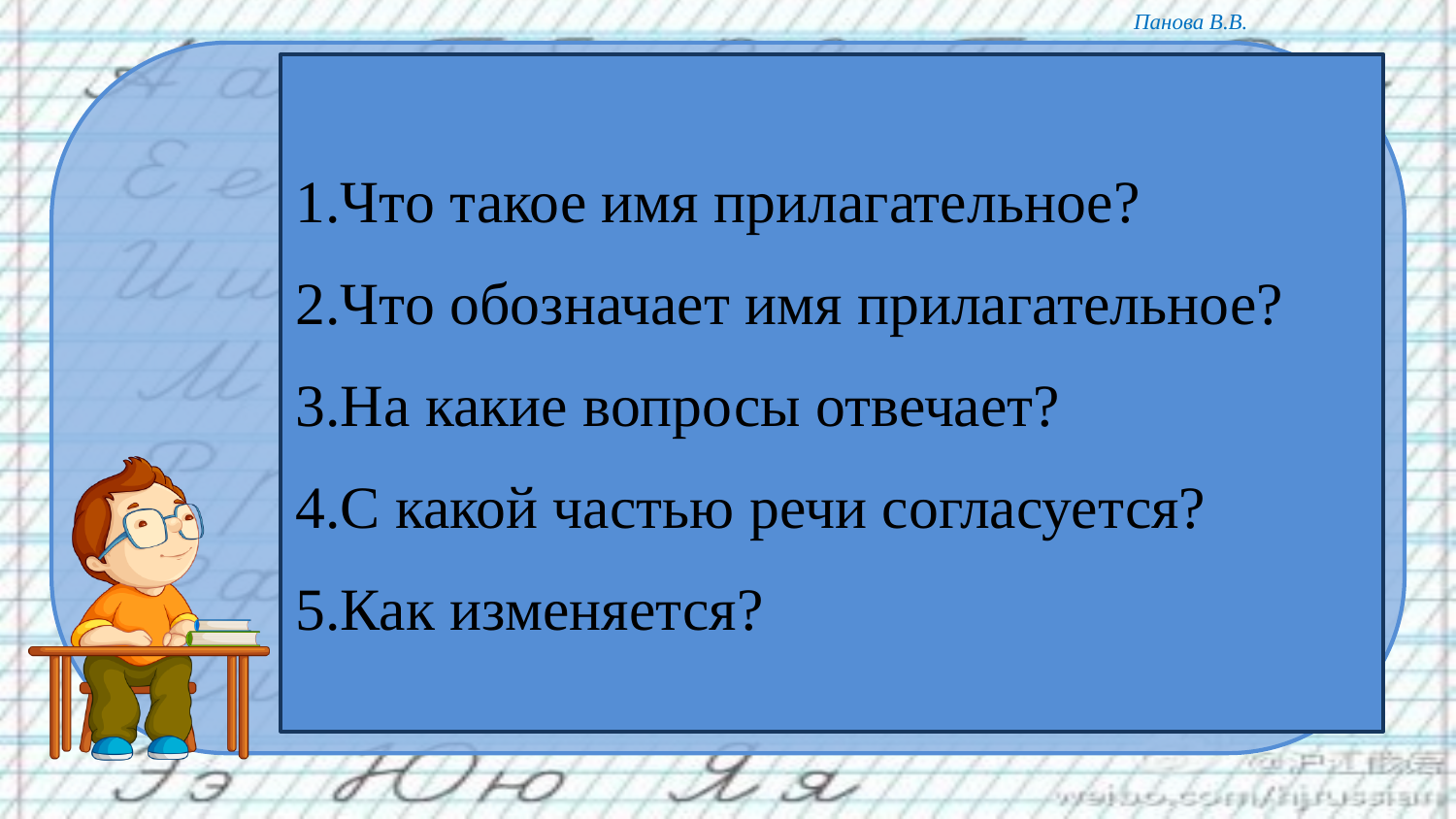

1.Что такое имя прилагательное?
2.Что обозначает имя прилагательное?
3.На какие вопросы отвечает?
4.С какой частью речи согласуется?
5.Как изменяется?